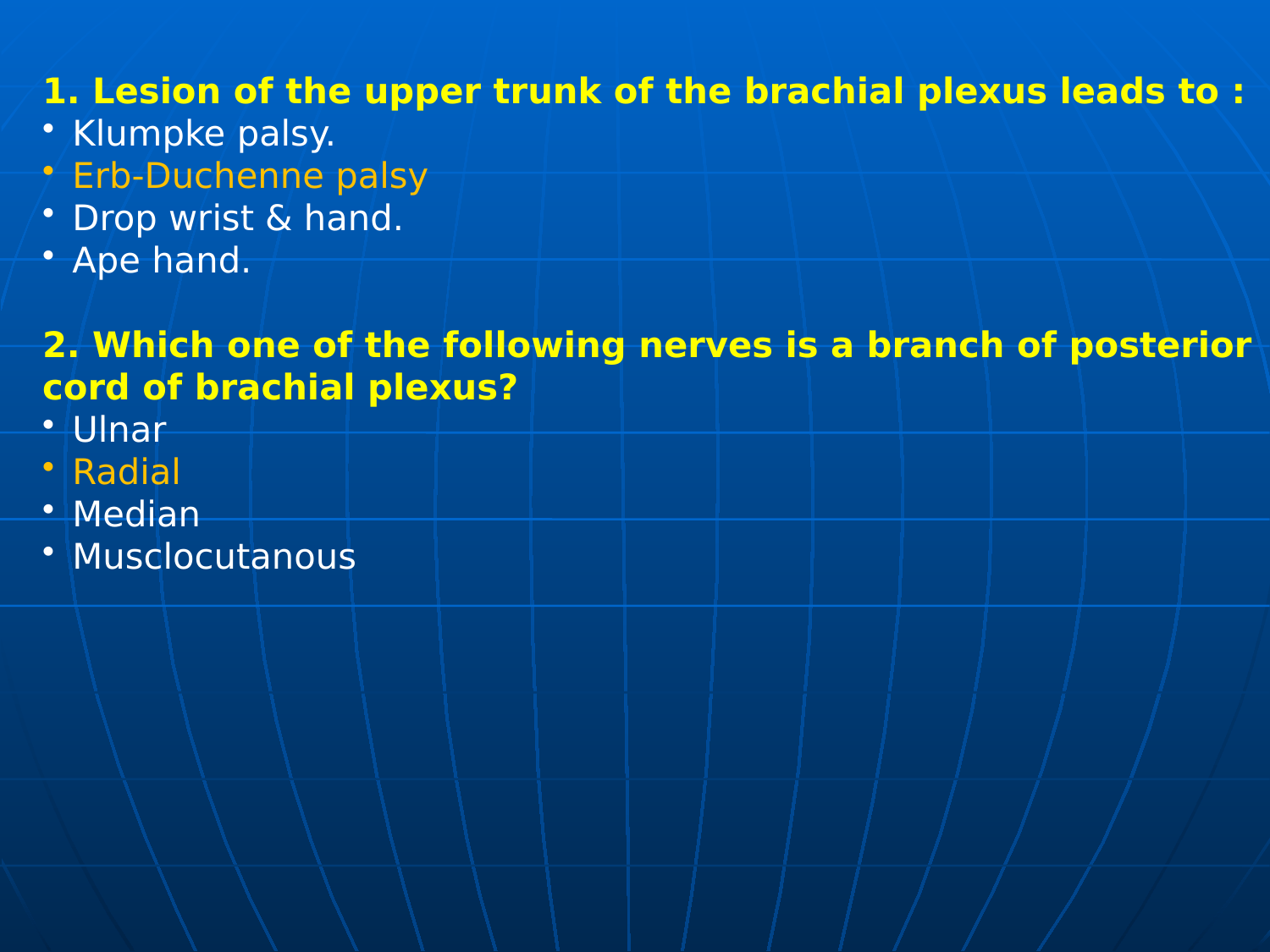

1. Lesion of the upper trunk of the brachial plexus leads to :
Klumpke palsy.
Erb-Duchenne palsy
Drop wrist & hand.
Ape hand.

2. Which one of the following nerves is a branch of posterior cord of brachial plexus?
Ulnar
Radial
Median
Musclocutanous